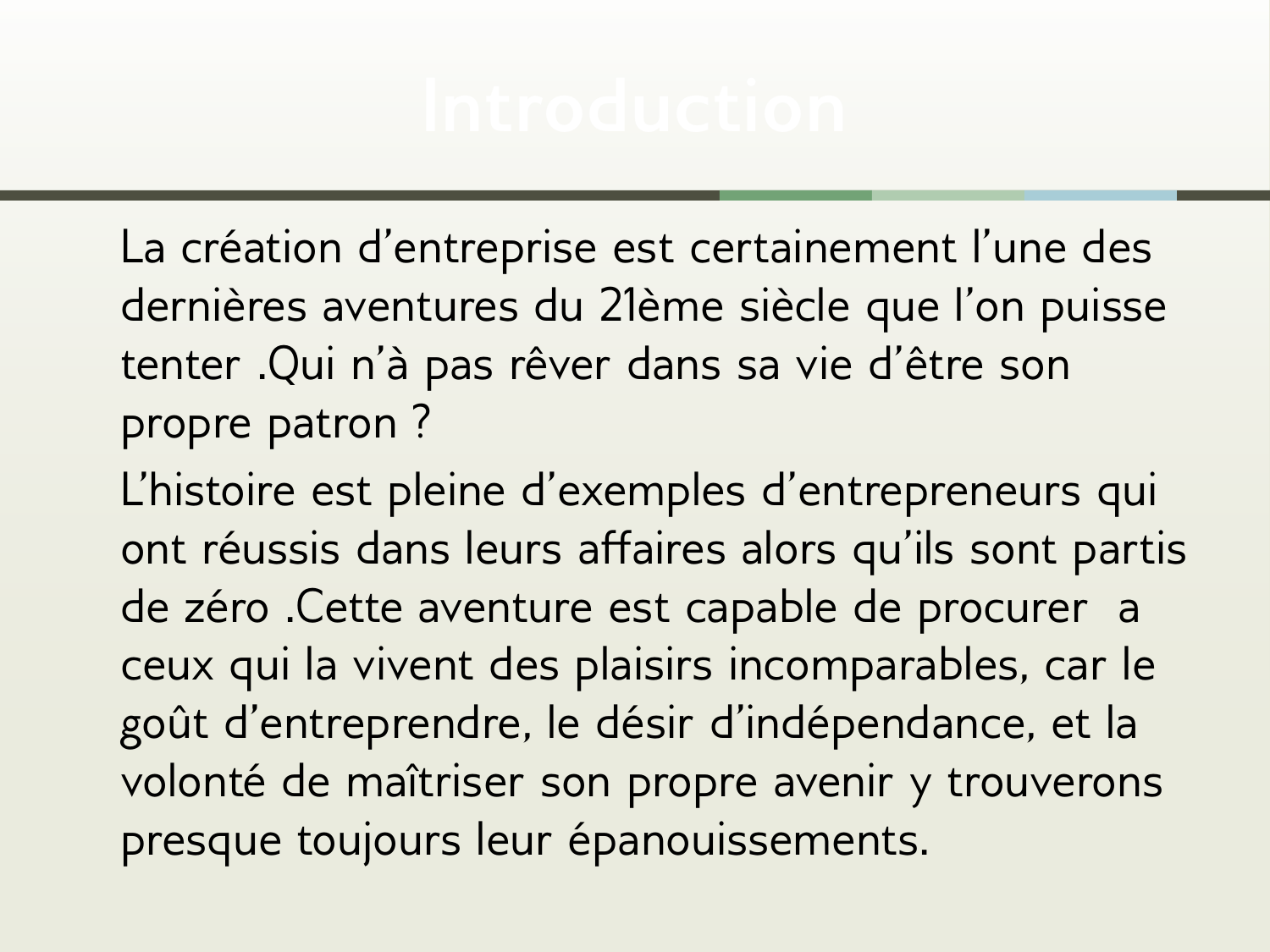

# Introduction
		La création d’entreprise est certainement l’une des dernières aventures du 21ème siècle que l’on puisse tenter .Qui n’à pas rêver dans sa vie d’être son propre patron ?
		L’histoire est pleine d’exemples d’entrepreneurs qui ont réussis dans leurs affaires alors qu’ils sont partis de zéro .Cette aventure est capable de procurer  a ceux qui la vivent des plaisirs incomparables, car le goût d’entreprendre, le désir d’indépendance, et la volonté de maîtriser son propre avenir y trouverons presque toujours leur épanouissements.